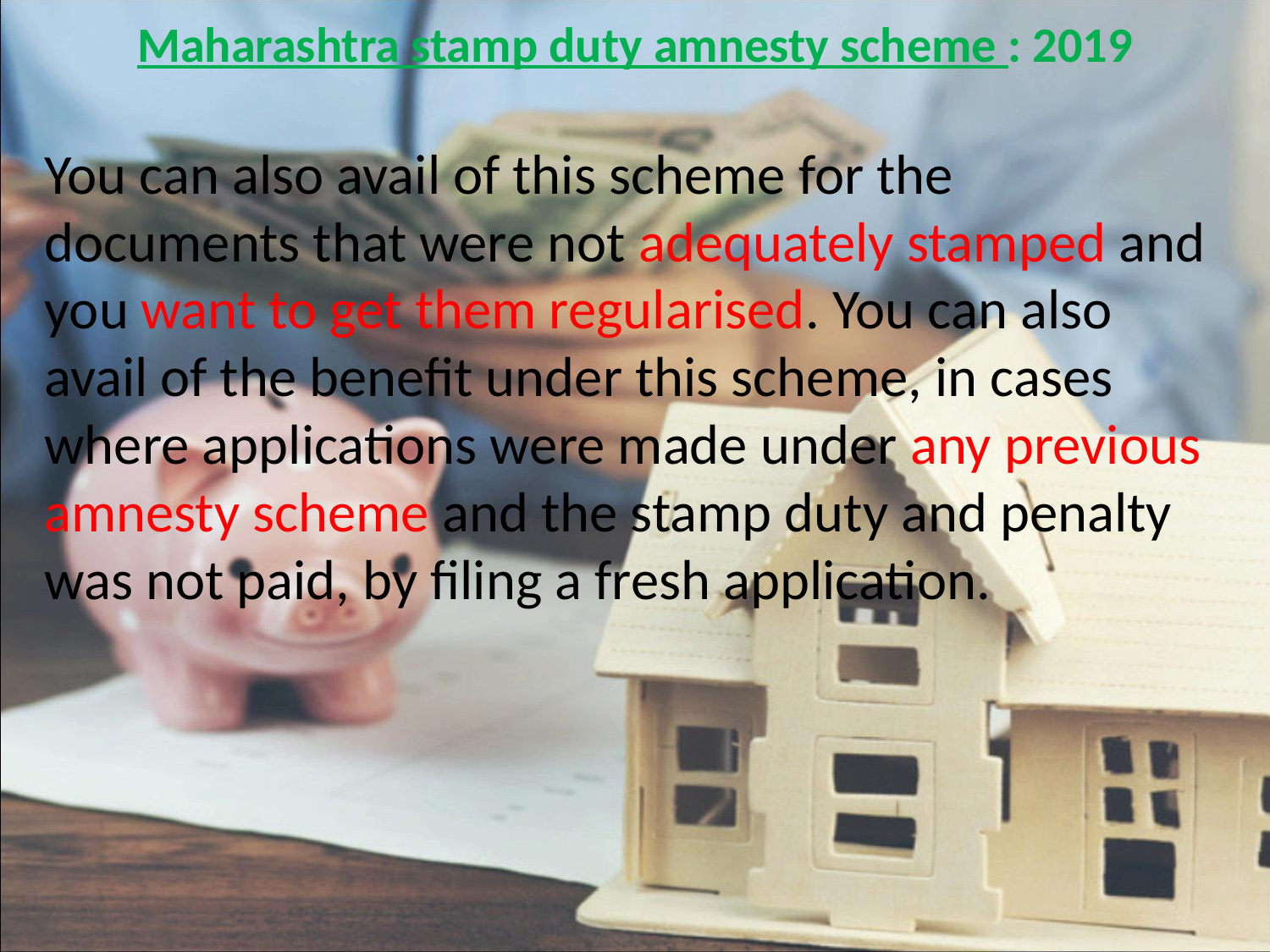

# Maharashtra stamp duty amnesty scheme : 2019

You can also avail of this scheme for the documents that were not adequately stamped and you want to get them regularised. You can also avail of the benefit under this scheme, in cases where applications were made under any previous amnesty scheme and the stamp duty and penalty was not paid, by filing a fresh application.